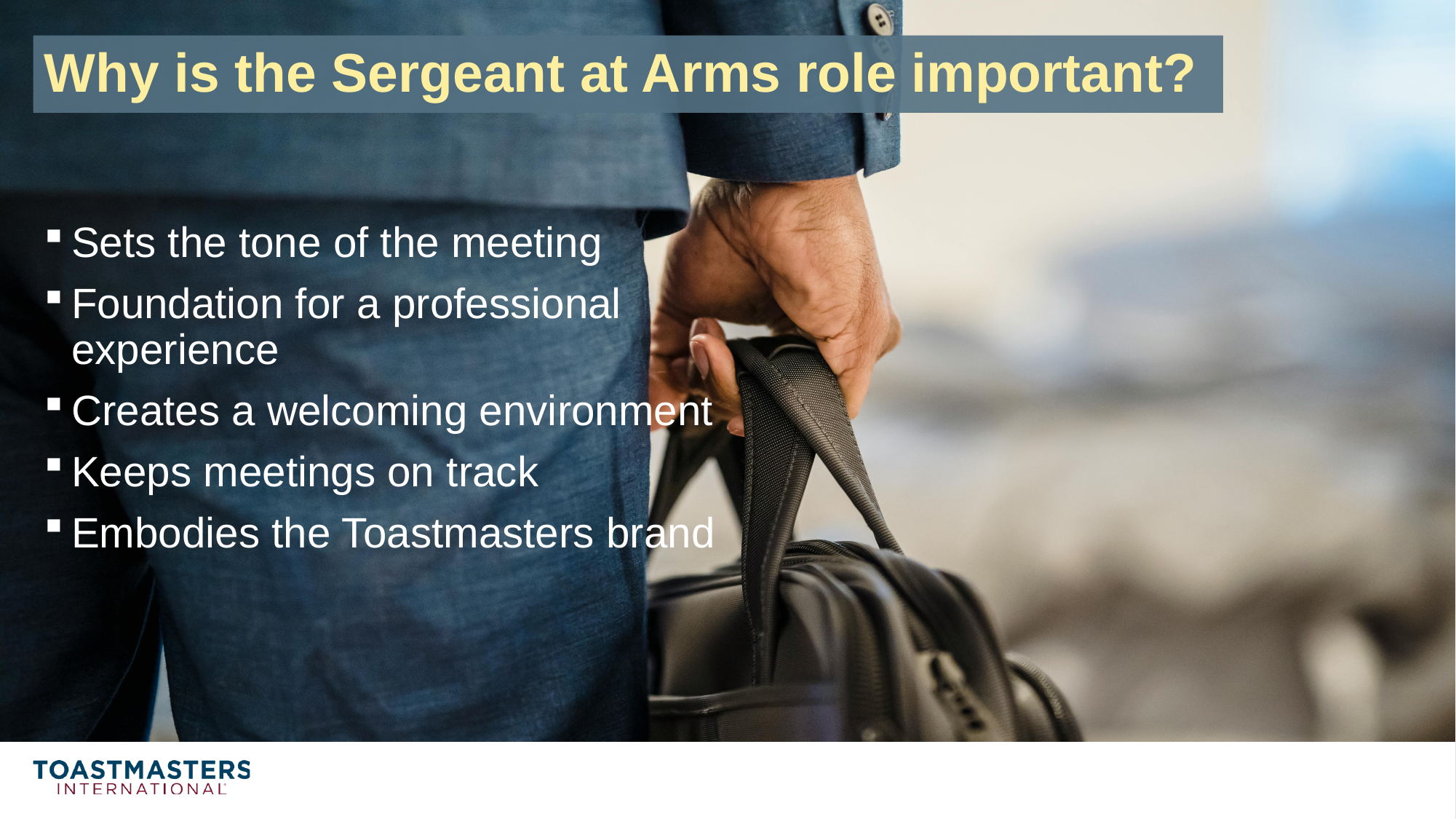

# Why is the Sergeant at Arms role important?
Sets the tone of the meeting
Foundation for a professional experience
Creates a welcoming environment
Keeps meetings on track
Embodies the Toastmasters brand